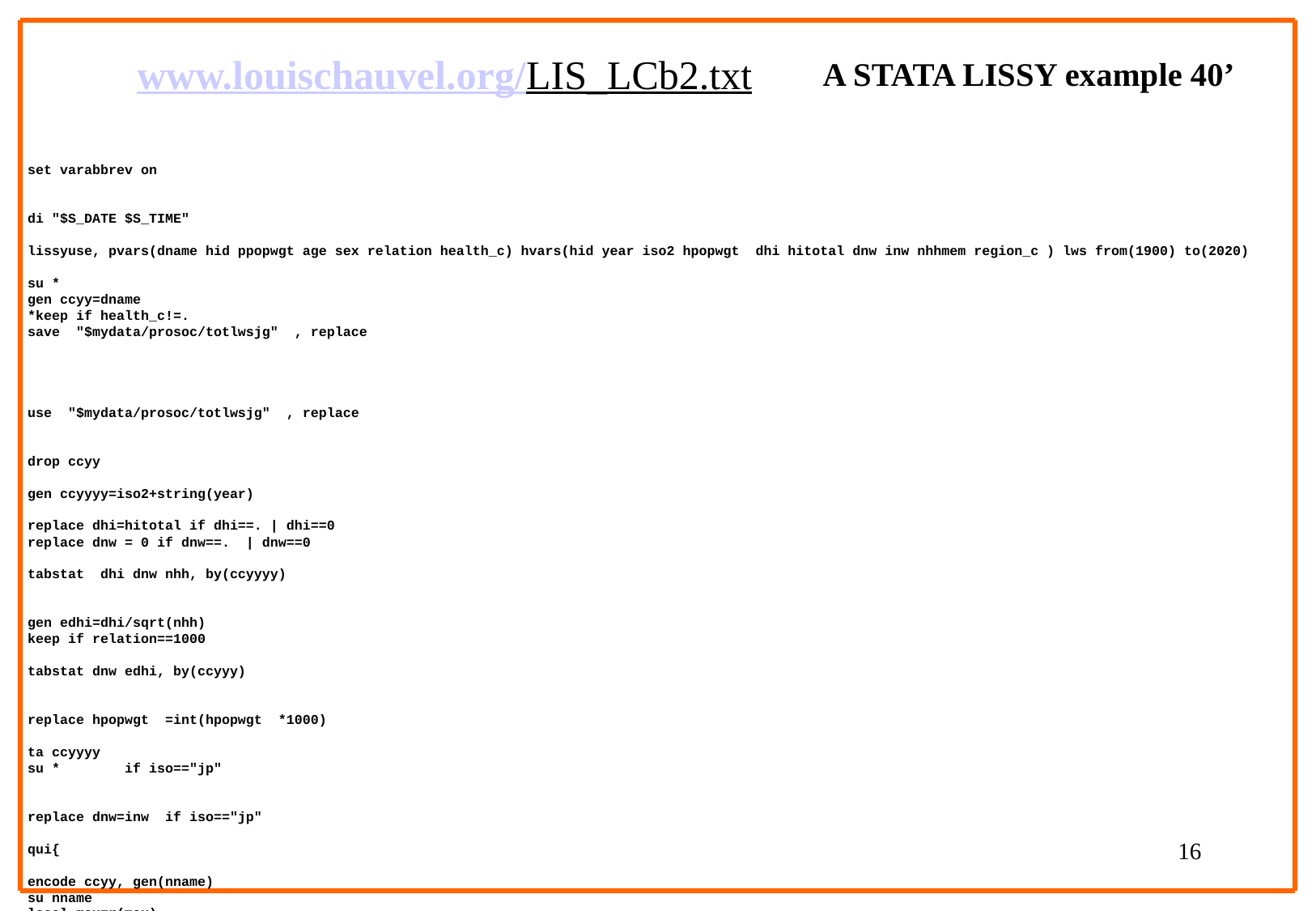

www.louischauvel.org/LIS_LCb2.txt
A STATA LISSY example 40’
set varabbrev on

di "$S_DATE $S_TIME"

lissyuse, pvars(dname hid ppopwgt age sex relation health_c) hvars(hid year iso2 hpopwgt  dhi hitotal dnw inw nhhmem region_c ) lws from(1900) to(2020)
su *
gen ccyy=dname
*keep if health_c!=.
save  "$mydata/prosoc/totlwsjg"  , replace

use  "$mydata/prosoc/totlwsjg"  , replace

drop ccyy

gen ccyyyy=iso2+string(year)

replace dhi=hitotal if dhi==. | dhi==0
replace dnw = 0 if dnw==.  | dnw==0

tabstat  dhi dnw nhh, by(ccyyyy)

gen edhi=dhi/sqrt(nhh)
keep if relation==1000

tabstat dnw edhi, by(ccyyy)

replace hpopwgt  =int(hpopwgt  *1000)

ta ccyyyy
su *        if iso=="jp"

replace dnw=inw  if iso=="jp"

qui{

encode ccyy, gen(nname)
su nname
local max=r(max)
gen gini=.

gen medi=.
gen tw=.
gen wlev=.

forvalues i=1/`max' {
capt ineqdec0 dnw [w=hpop] if nname==`i'
capt replace gini= r(gini) if nname==`i'
su edhi  [w=hpop] if nname==`i'
replace medi=r(mean)  if nname==`i'

xtile tmp=dnw [w=hpop]  if nname==`i', n(100)

su dnw  [w=hpop]  if nname==`i' & tmp==100
replace tw=r(mean)  if nname==`i'
su dnw  [w=hpop]  if nname==`i'
replace wlev=r(mean)  if nname==`i'
drop tmp

}
gen twir=tw/medi

gen wir=wlev/medi

}

ta ccyyyy, s(gini)

ta ccyyyy, s(twir)

collapse twir gini wir, by(ccyyyy year iso2)

save  "$mydata/prosoc/tmptwir"  , replace

use  "$mydata/prosoc/tmptwir"  , replace

*drop if gini<.5

gen TWIR=twir
gen Gini_wealth=100*gini

two (sca TWIR Gini_wealth , ml(ccyy)) , scale(.55)   xlabel(45 55 65 75 85 95 )

graphexportpdf $mypdf/graph1.pdf, replace

li, sep(0)
li

reg TWIR Gini_wealth
reg TWIR Gini_wealth wir

di "$S_DATE $S_TIME"
16